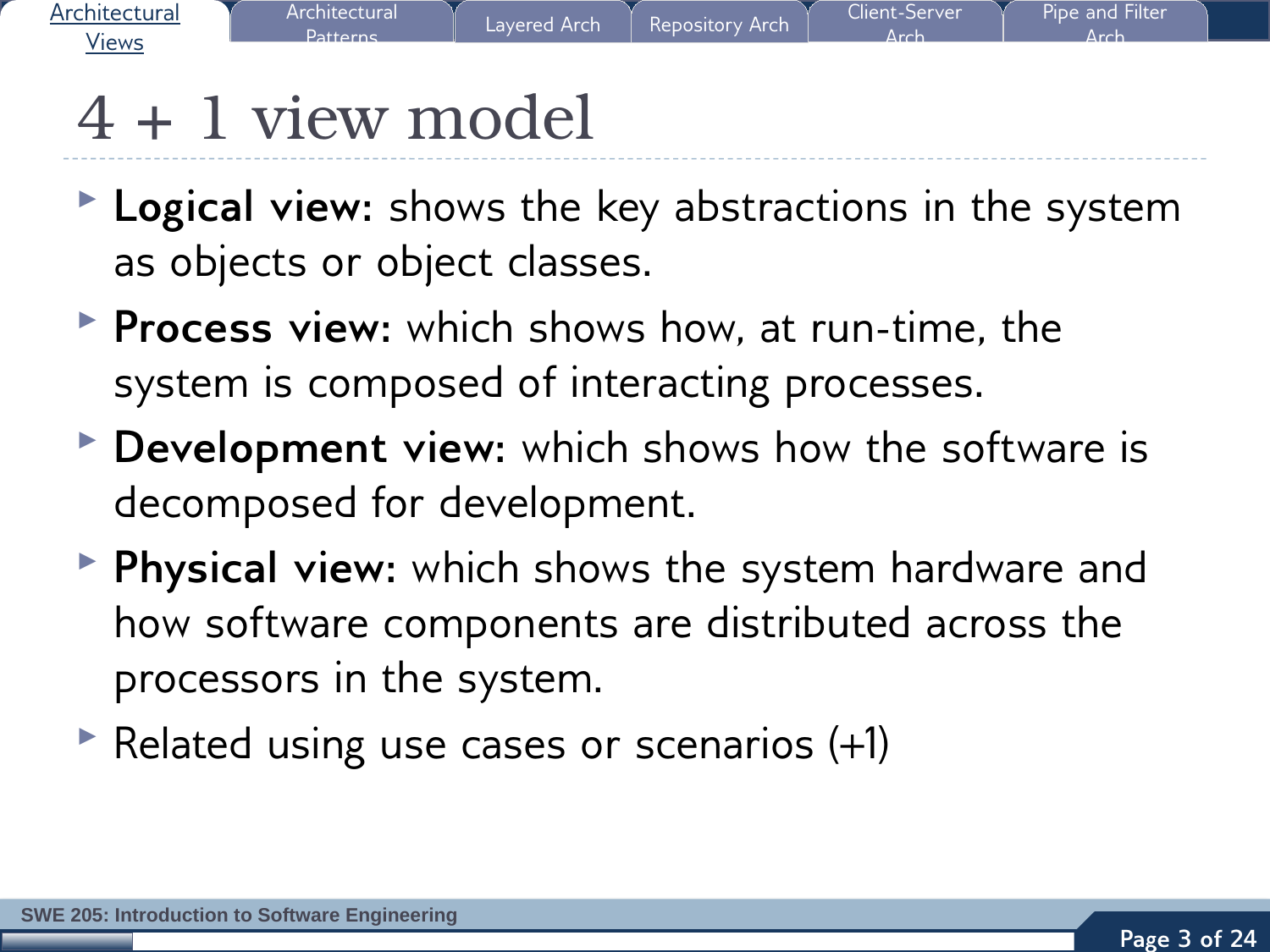

Architectural Views
Architectural Patterns
Layered Arch
Repository Arch
Client-Server Arch
Pipe and Filter Arch
# 4 + 1 view model
Logical view: shows the key abstractions in the system as objects or object classes.
Process view: which shows how, at run-time, the system is composed of interacting processes.
Development view: which shows how the software is decomposed for development.
Physical view: which shows the system hardware and how software components are distributed across the processors in the system.
Related using use cases or scenarios (+1)

3
Page 3 of 24